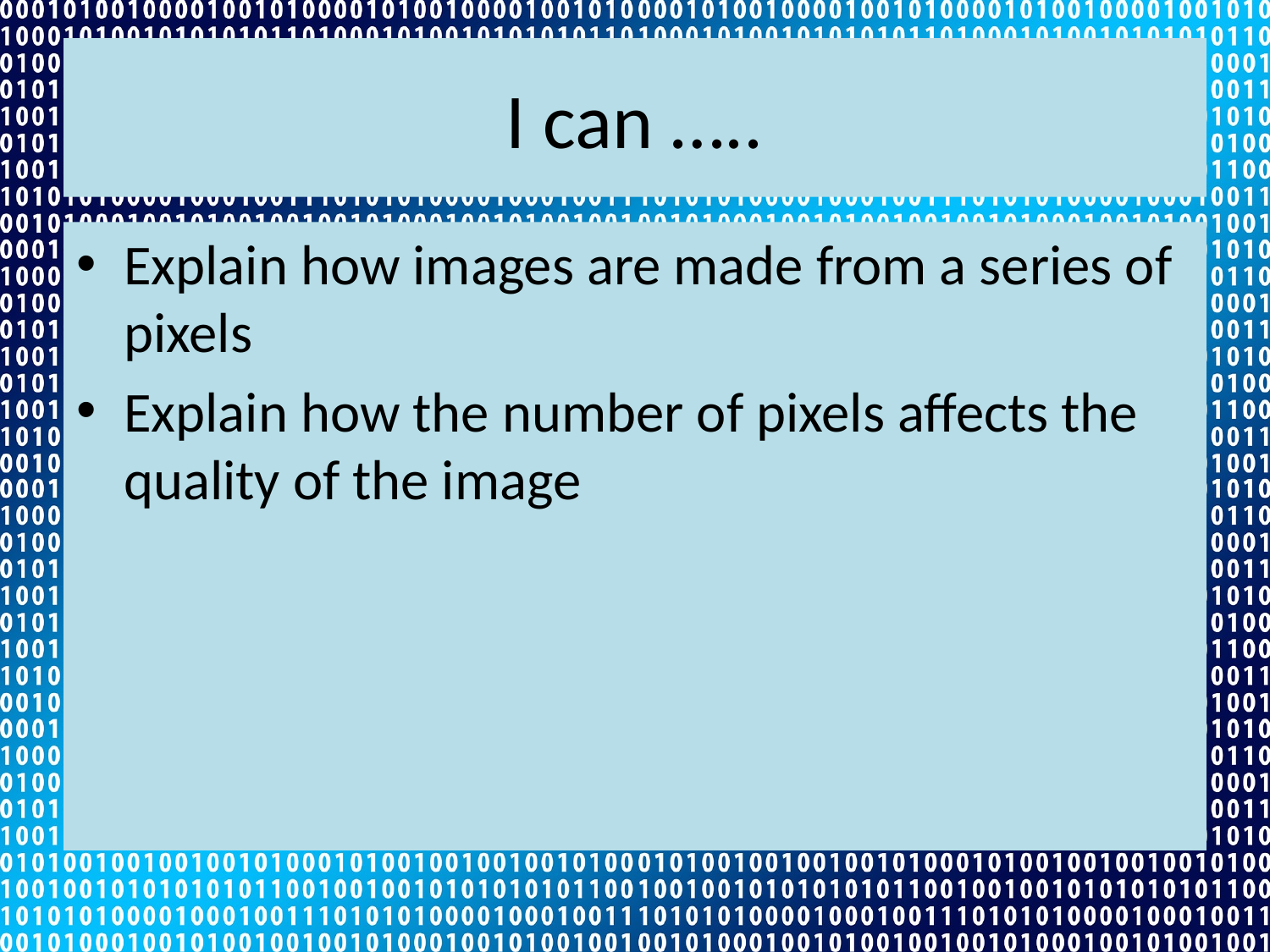

# I can …..
Explain how images are made from a series of pixels
Explain how the number of pixels affects the quality of the image